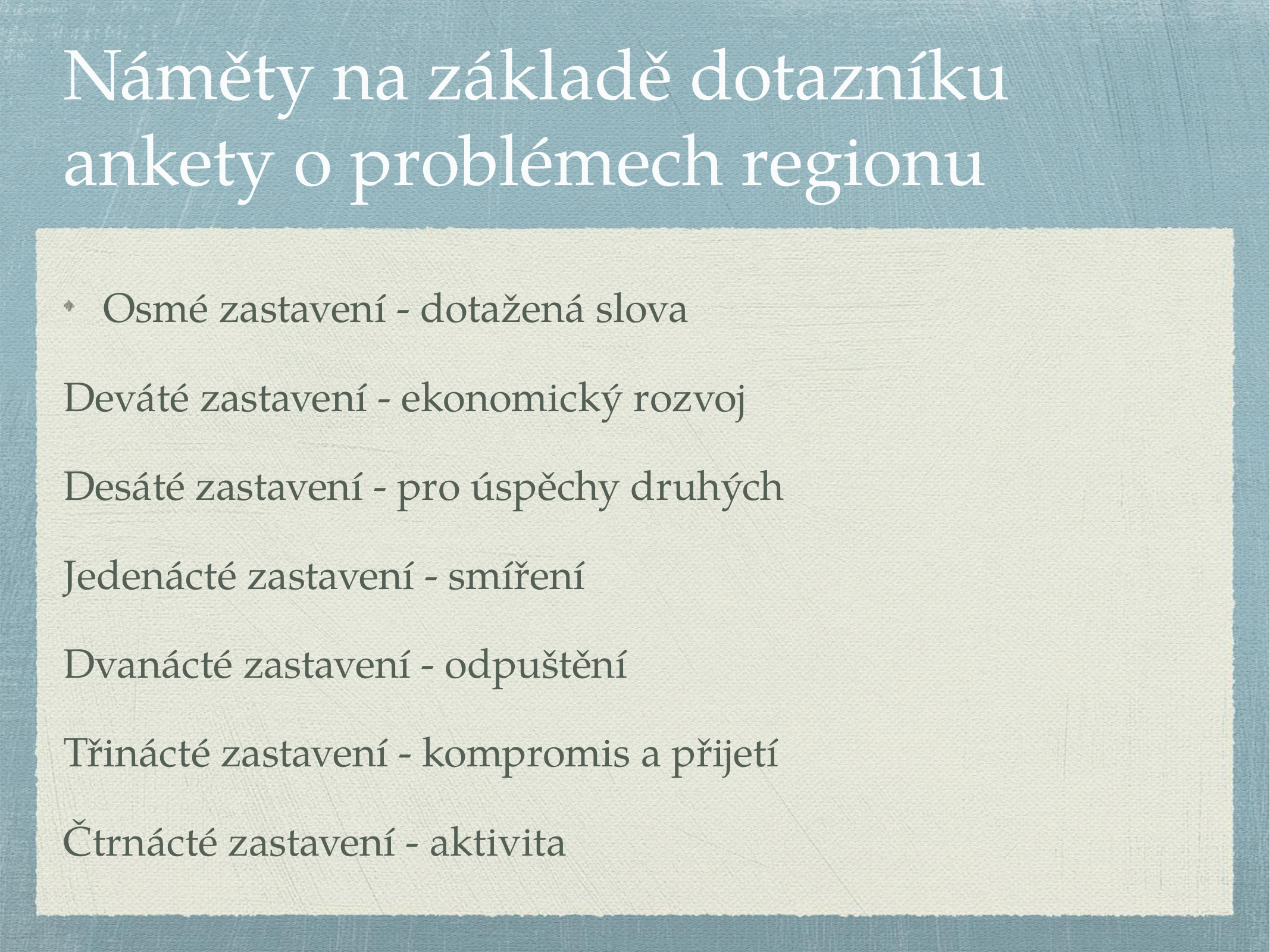

# Náměty na základě dotazníku ankety o problémech regionu
Osmé zastavení - dotažená slova
Deváté zastavení - ekonomický rozvoj
Desáté zastavení - pro úspěchy druhých
Jedenácté zastavení - smíření
Dvanácté zastavení - odpuštění
Třinácté zastavení - kompromis a přijetí
Čtrnácté zastavení - aktivita